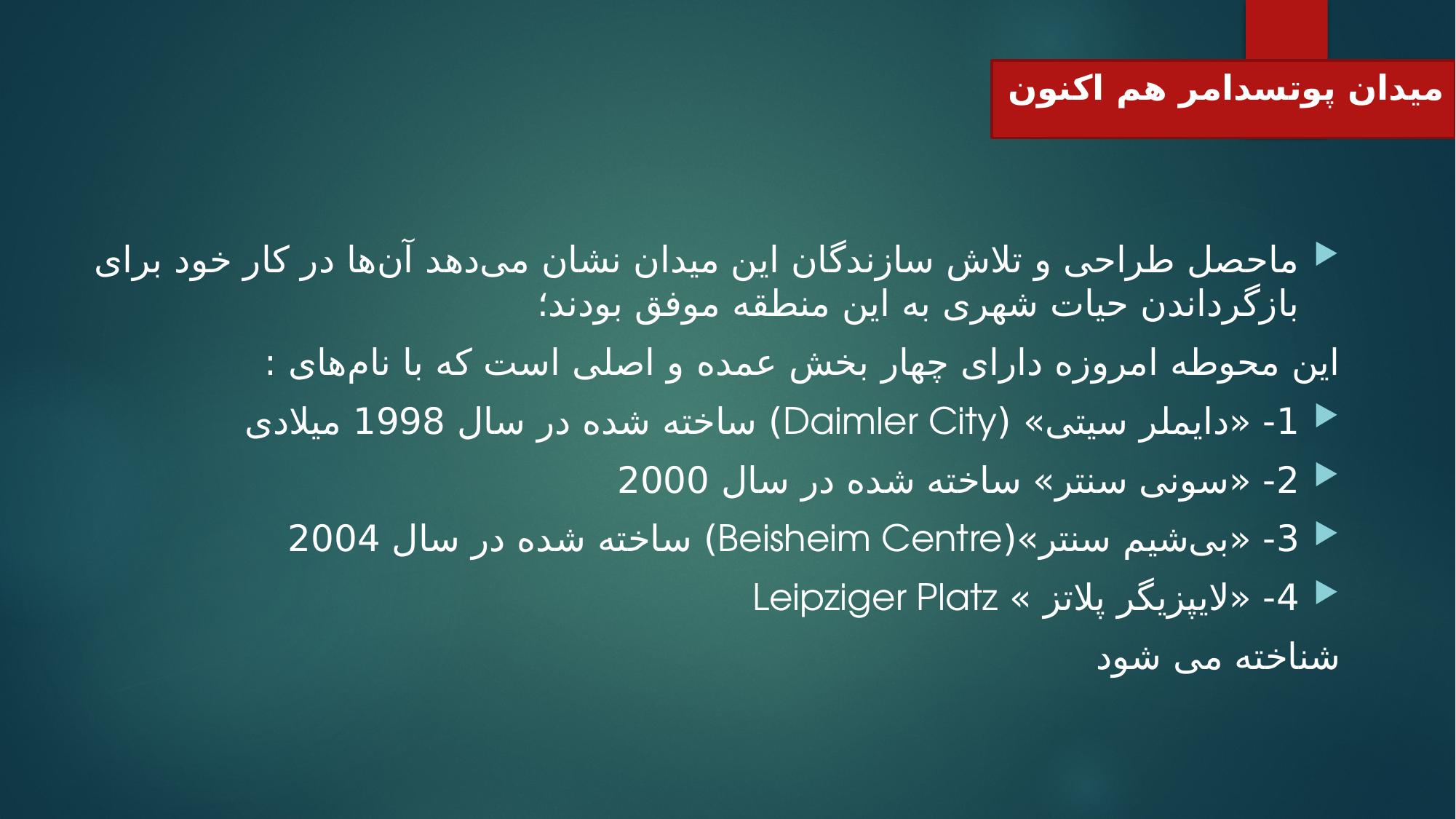

# میدان پوتسدامر هم اکنون
ماحصل طراحی و تلاش سازندگان این میدان نشان می‌دهد آن‌ها در کار خود برای بازگرداندن حیات شهری به این منطقه موفق بودند؛
این محوطه امروزه دارای چهار بخش عمده و اصلی است که با نام‌های :
1- «دایملر سیتی» (Daimler City) ساخته شده در سال 1998 میلادی
2- «سونی سنتر» ساخته شده در سال 2000
3- «بی‌شیم سنتر»(Beisheim Centre) ساخته شده در سال 2004
4- «لایپزیگر پلاتز » Leipziger Platz
شناخته می شود